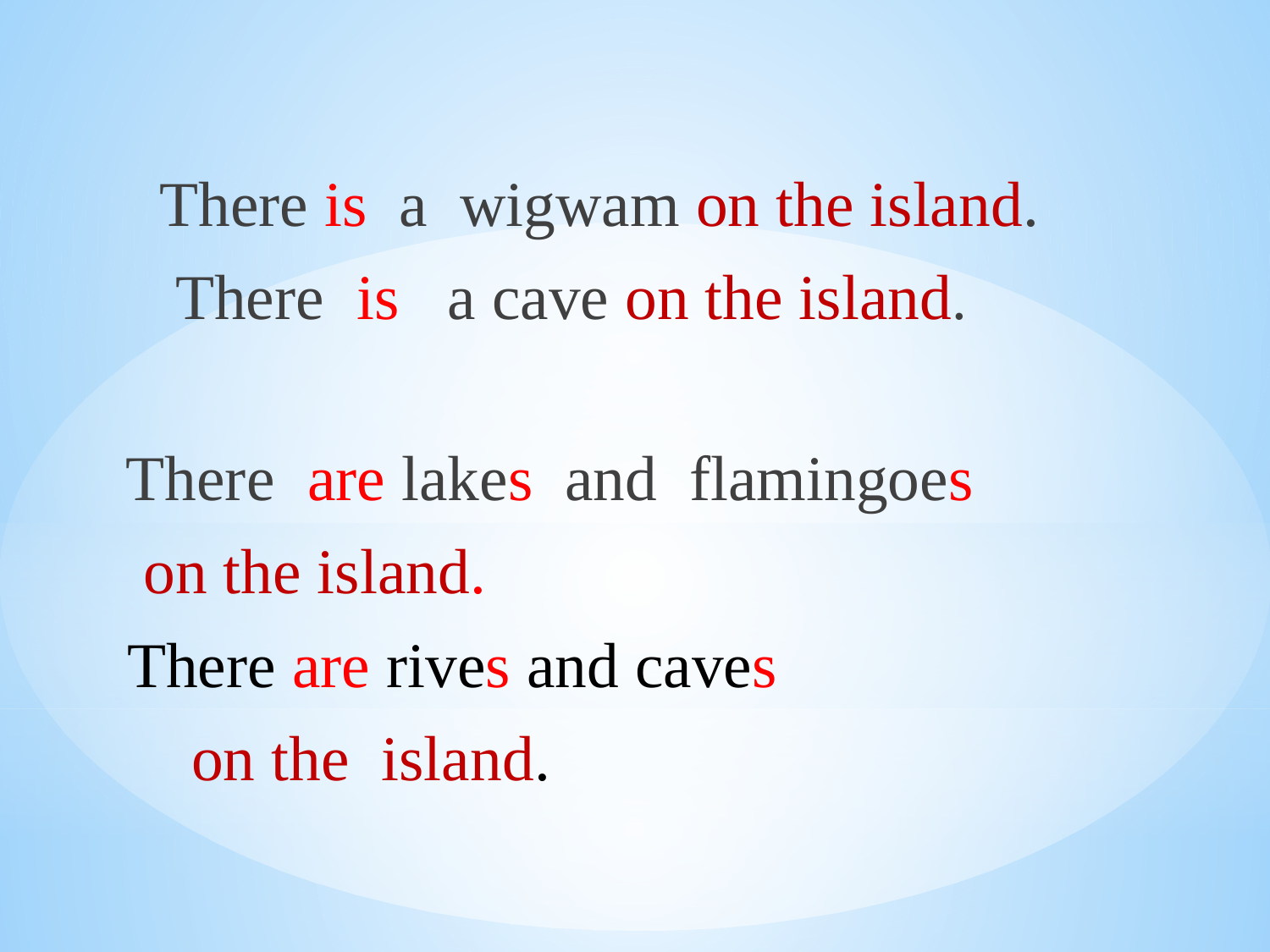

There is  a  wigwam on the island.
       There  is   a cave on the island.

    There  are lakes  and  flamingoes
     on the island.
    There are rives and caves
        on the  island.
#